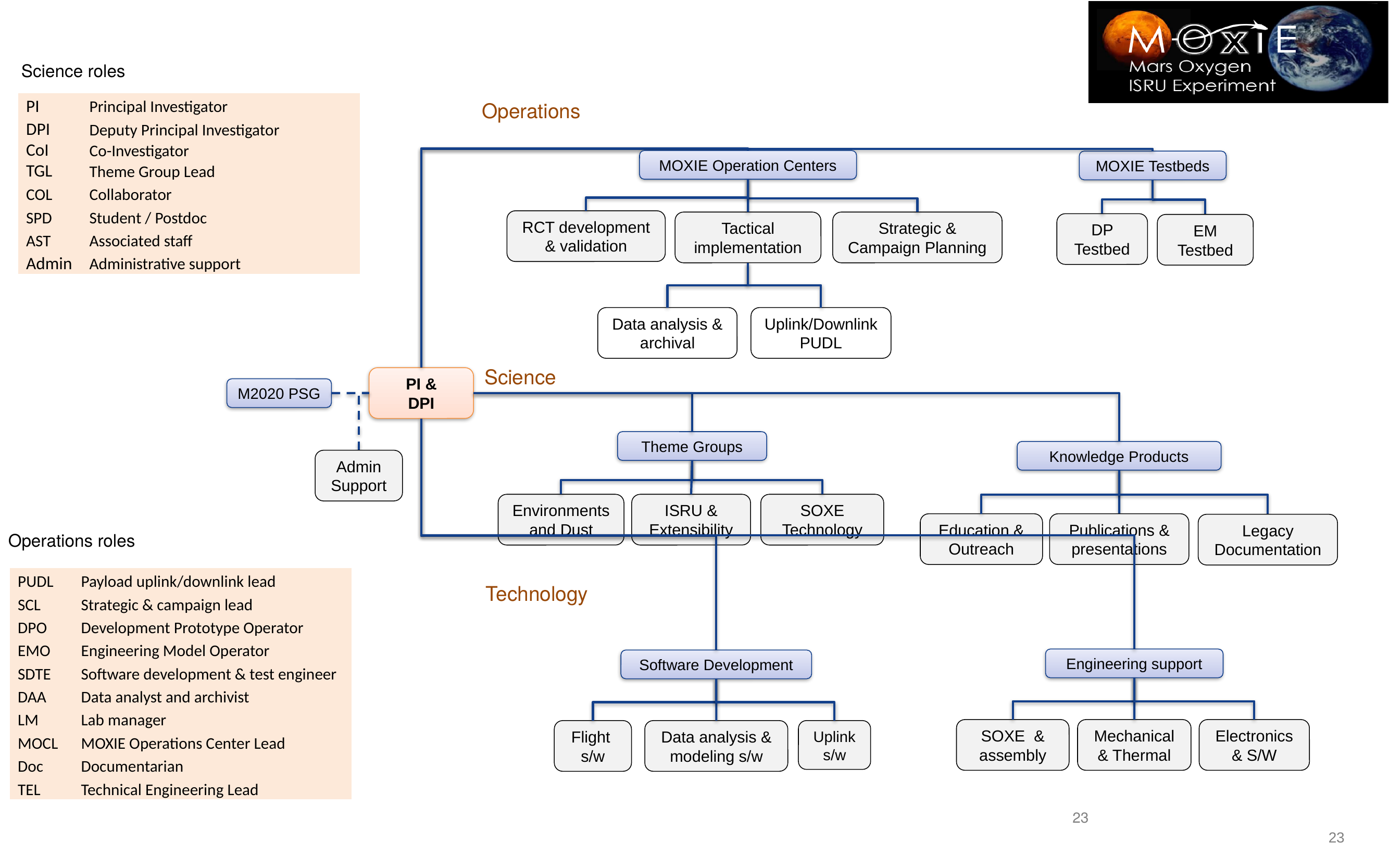

Science roles
| PI | Principal Investigator |
| --- | --- |
| DPI | Deputy Principal Investigator |
| CoI | Co-Investigator |
| TGL | Theme Group Lead |
| COL | Collaborator |
| SPD | Student / Postdoc |
| AST | Associated staff |
| Admin | Administrative support |
Operations
MOXIE Operation Centers
RCT development & validation
Tactical implementation
Strategic & Campaign Planning
Data analysis & archival
Uplink/Downlink PUDL
MOXIE Testbeds
DP Testbed
EM Testbed
Science
PI &
DPI
M2020 PSG
Theme Groups
Environments and Dust
ISRU & Extensibility
SOXE Technology
Knowledge Products
Education & Outreach
Publications & presentations
Legacy Documentation
Admin Support
Operations roles
| PUDL | Payload uplink/downlink lead |
| --- | --- |
| SCL | Strategic & campaign lead |
| DPO | Development Prototype Operator |
| EMO | Engineering Model Operator |
| SDTE | Software development & test engineer |
| DAA | Data analyst and archivist |
| LM | Lab manager |
| MOCL | MOXIE Operations Center Lead |
| Doc | Documentarian |
| TEL | Technical Engineering Lead |
Technology
Engineering support
SOXE  & assembly
Mechanical & Thermal
Electronics & S/W
Software Development
Flight
s/w
Data analysis & modeling s/w
Uplink s/w
23